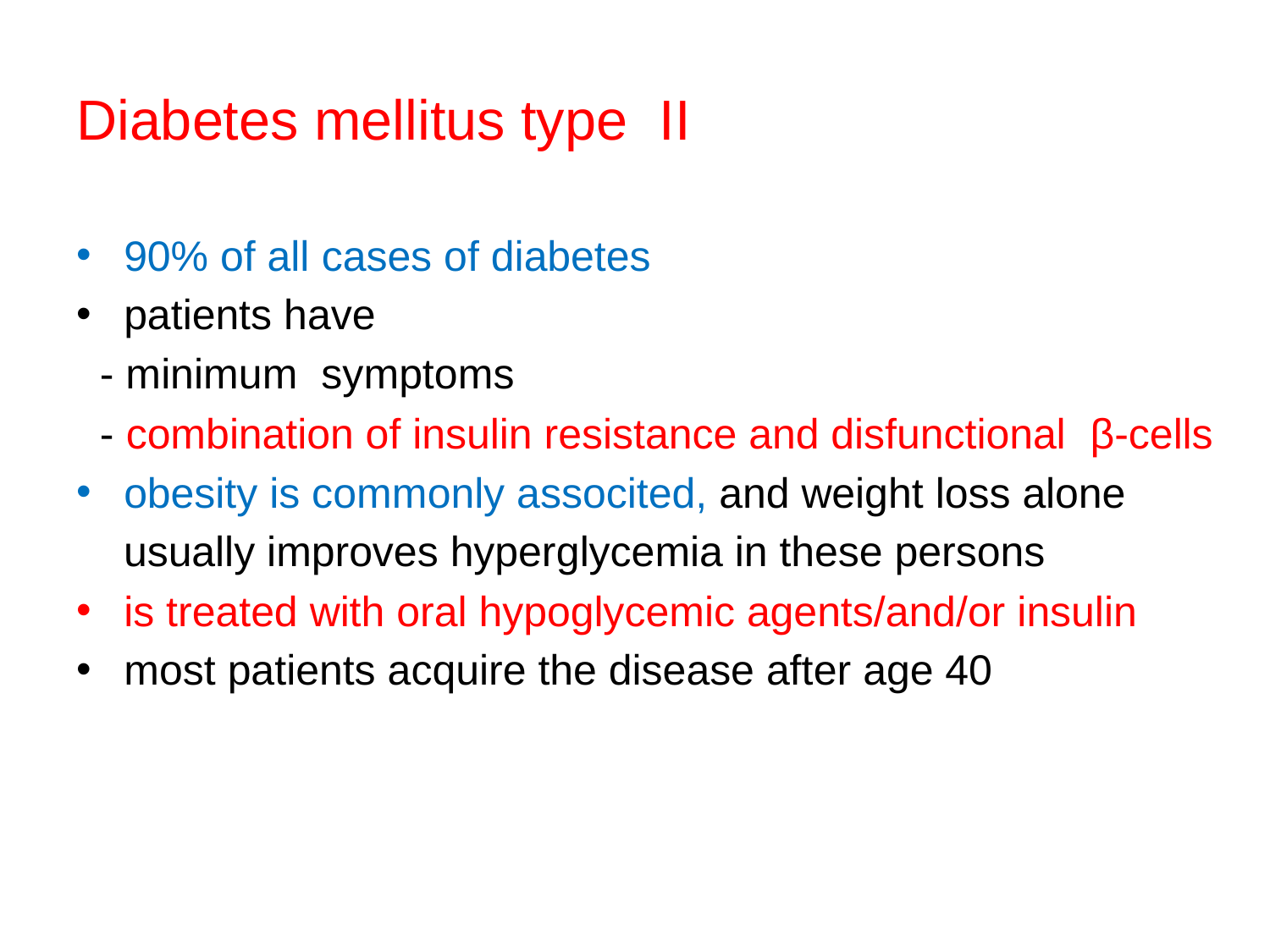

# Diabetes mellitus type  II
90% of all cases of diabetes
patients have
  - minimum  symptoms
  - combination of insulin resistance and disfunctional  β-cells
obesity is commonly associted, and weight loss alone
    usually improves hyperglycemia in these persons
is treated with oral hypoglycemic agents/and/or insulin
most patients acquire the disease after age 40